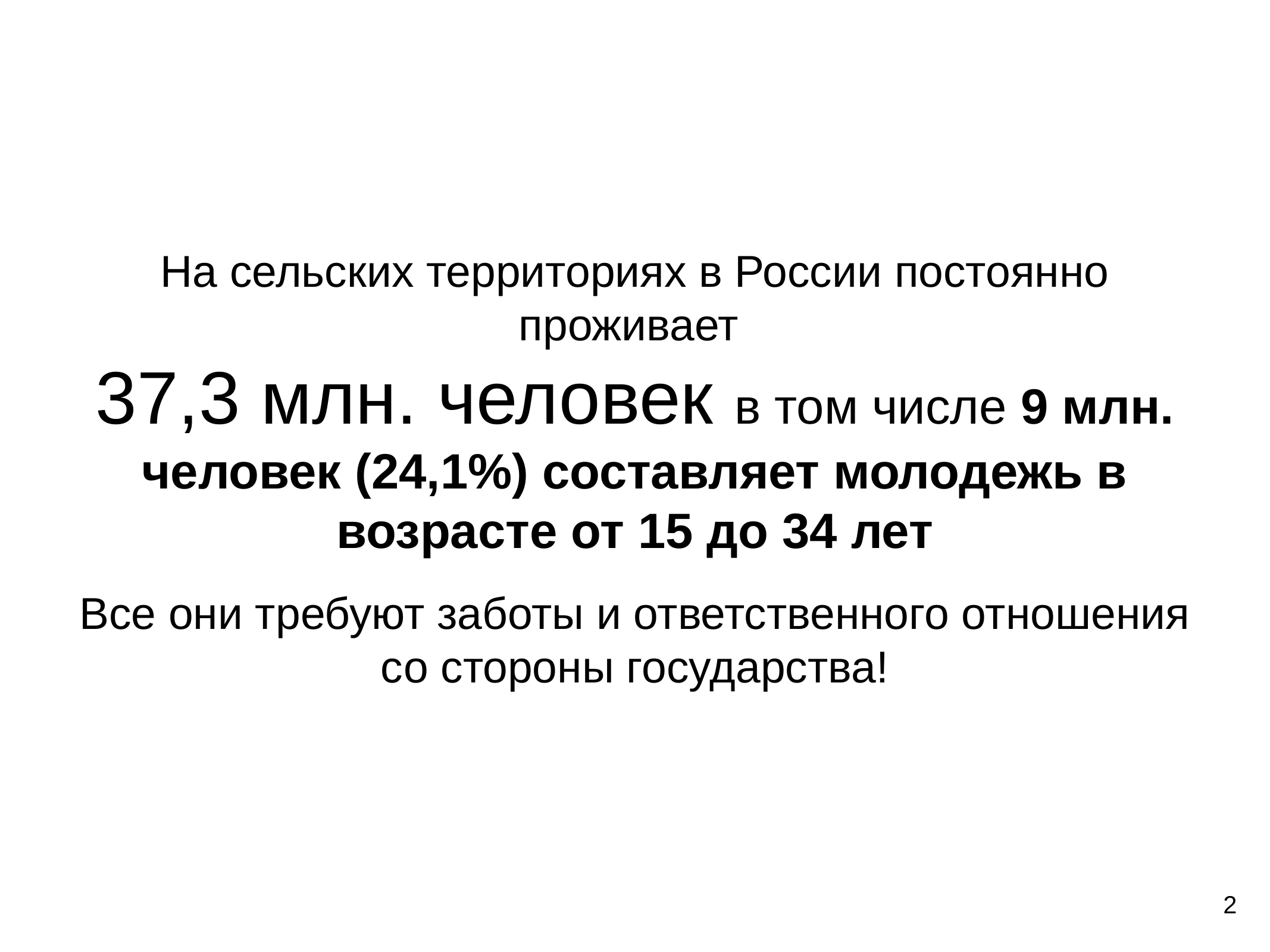

На сельских территориях в России постоянно проживает
37,3 млн. человек в том числе 9 млн. человек (24,1%) составляет молодежь в возрасте от 15 до 34 лет

Все они требуют заботы и ответственного отношения
со стороны государства!
2